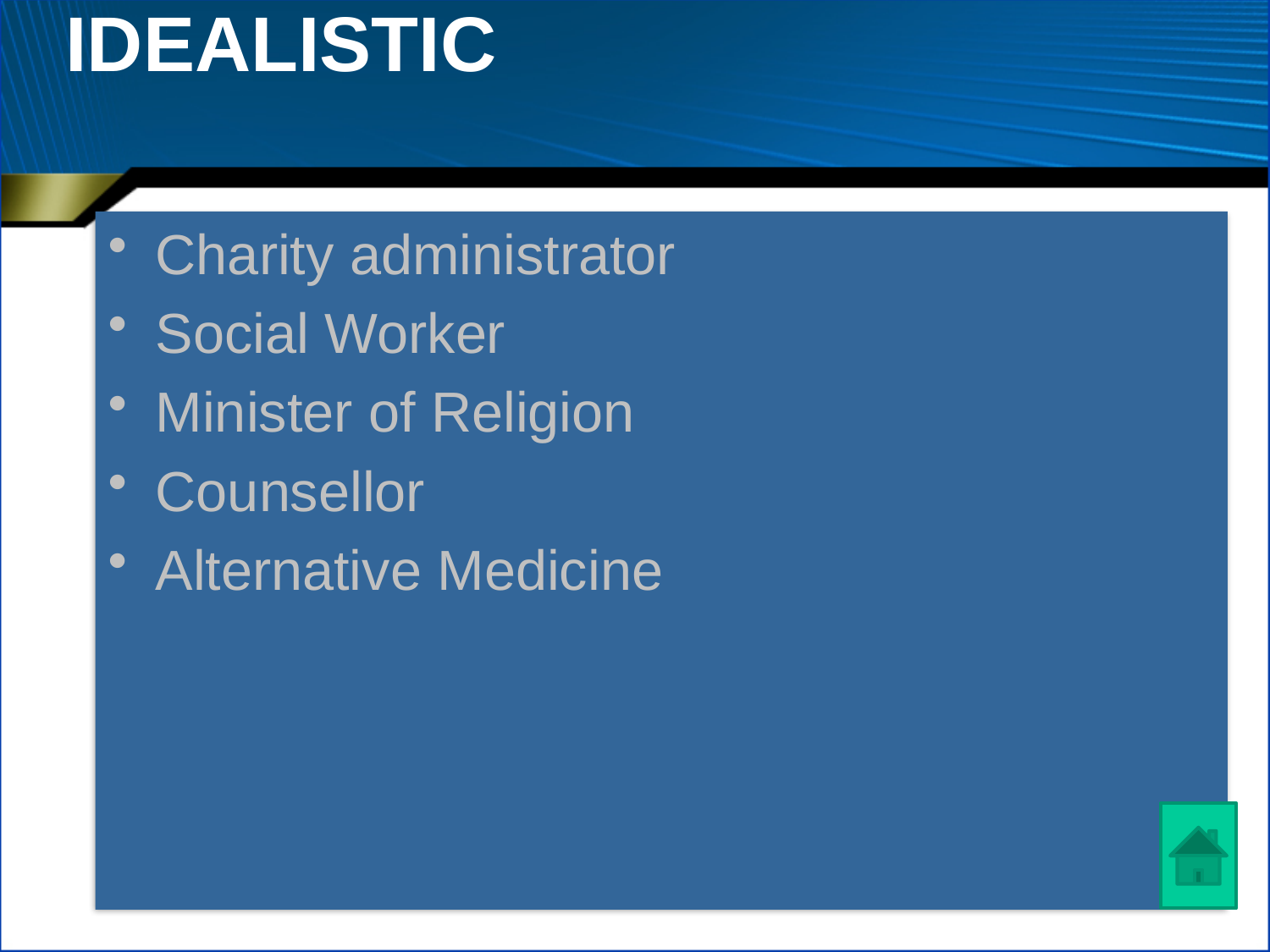

# IDEALISTIC
Charity administrator
Social Worker
Minister of Religion
Counsellor
Alternative Medicine